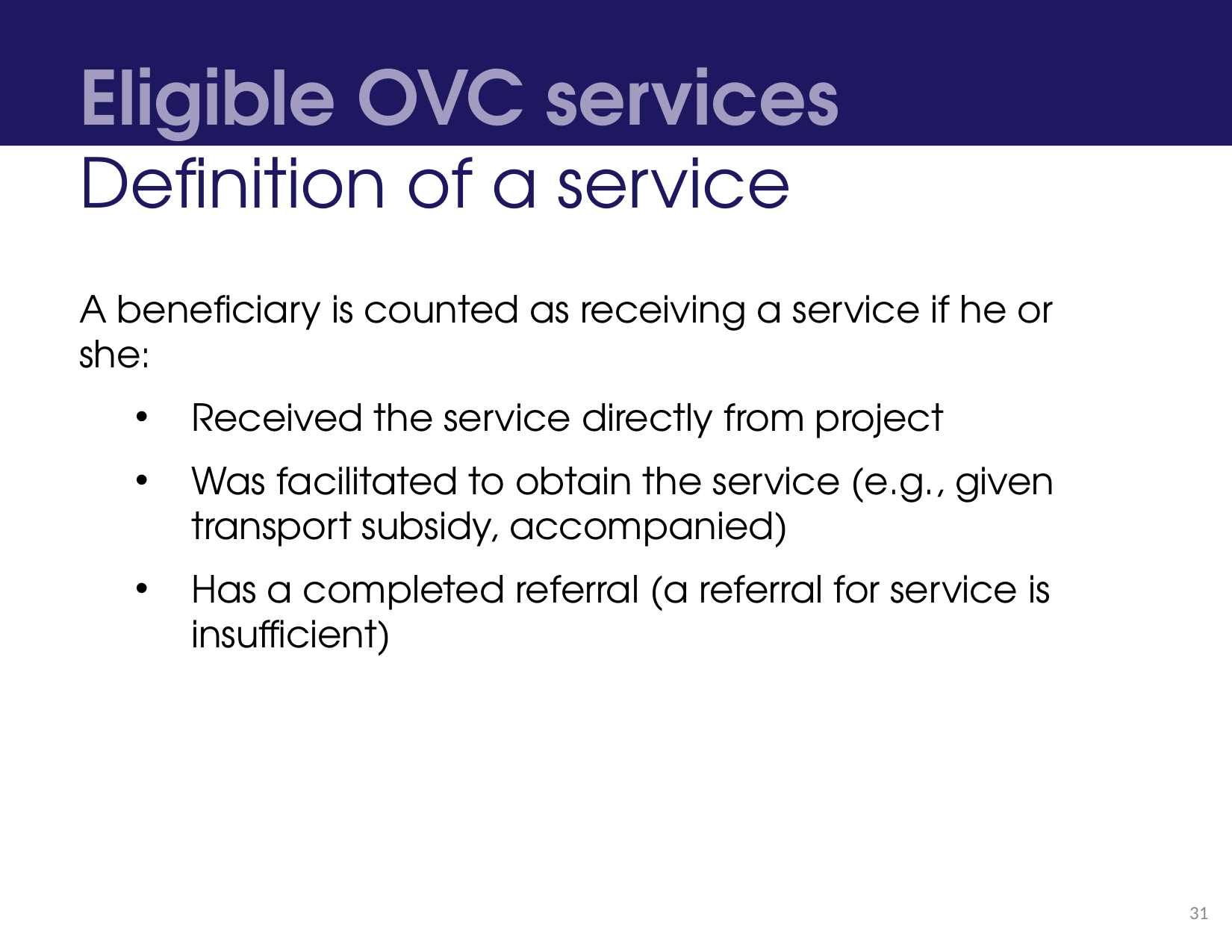

# Eligible OVC services
Definition of a service
A beneficiary is counted as receiving a service if he or she:
Received the service directly from project
Was facilitated to obtain the service (e.g., given transport subsidy, accompanied)
Has a completed referral (a referral for service is insufficient)
31